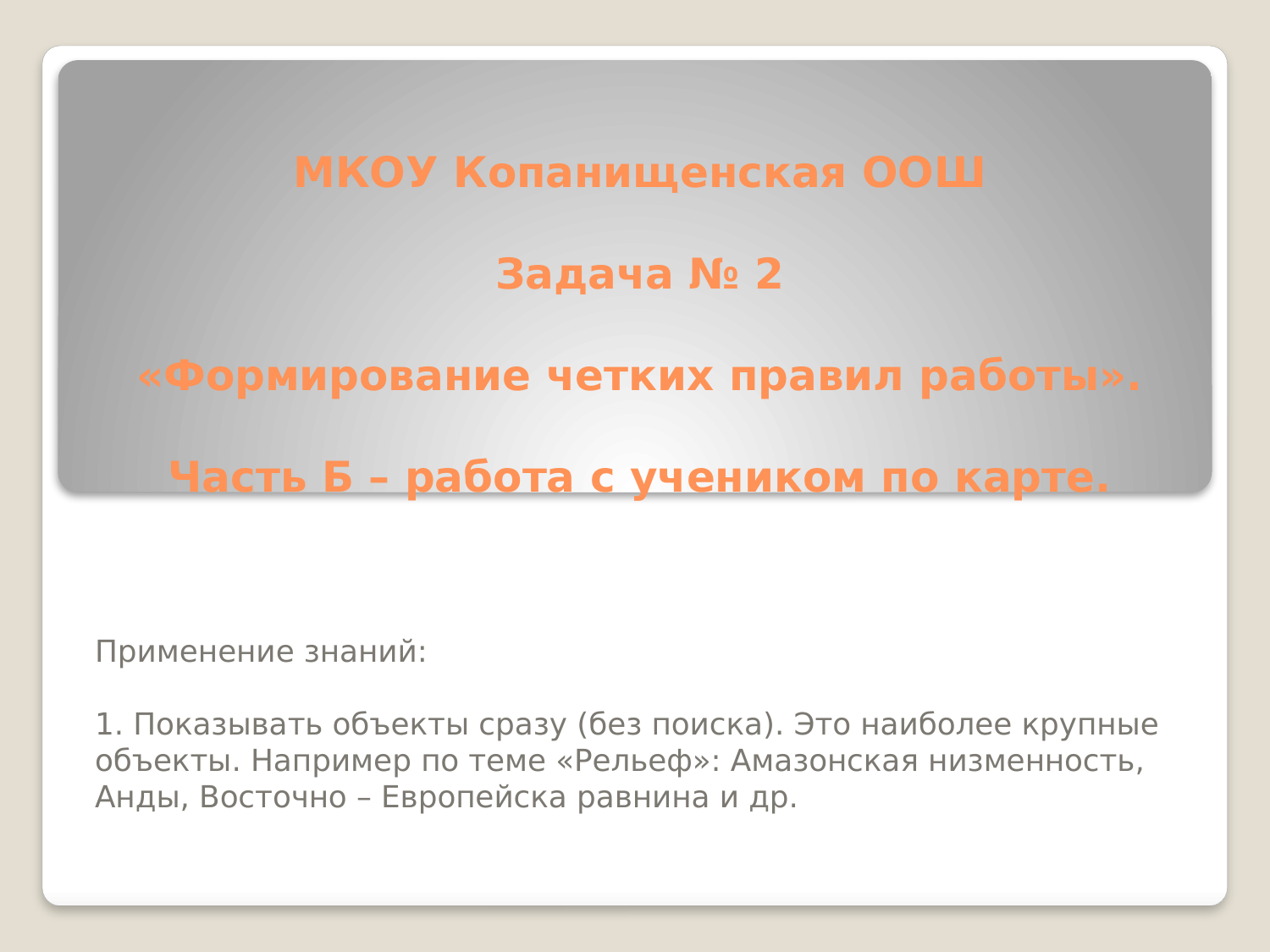

# МКОУ Копанищенская ООШ Задача № 2 «Формирование четких правил работы». Часть Б – работа с учеником по карте.

Применение знаний:

1. Показывать объекты сразу (без поиска). Это наиболее крупные объекты. Например по теме «Рельеф»: Амазонская низменность, Анды, Восточно – Европейска равнина и др.